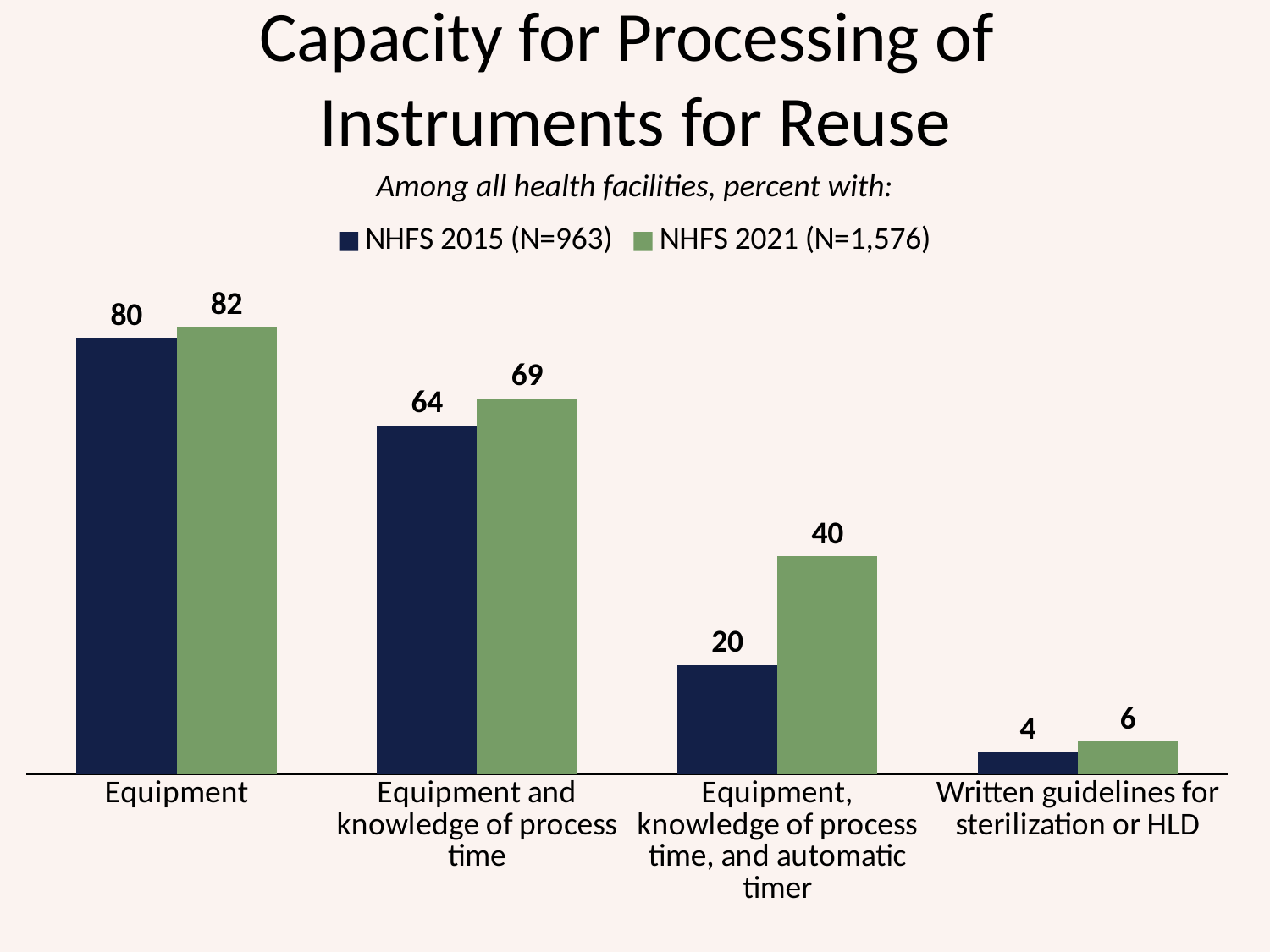

# Capacity for Processing of Instruments for Reuse
Among all health facilities, percent with:

### Chart

| Category | NHFS 2015 (N=963) | NHFS 2021 (N=1,576) |
|---|---|---|
| Equipment | 80.0 | 82.0 |
| Equipment and knowledge of process time | 64.0 | 69.0 |
| Equipment, knowledge of process time, and automatic timer | 20.0 | 40.0 |
| Written guidelines for sterilization or HLD | 4.0 | 6.0 |